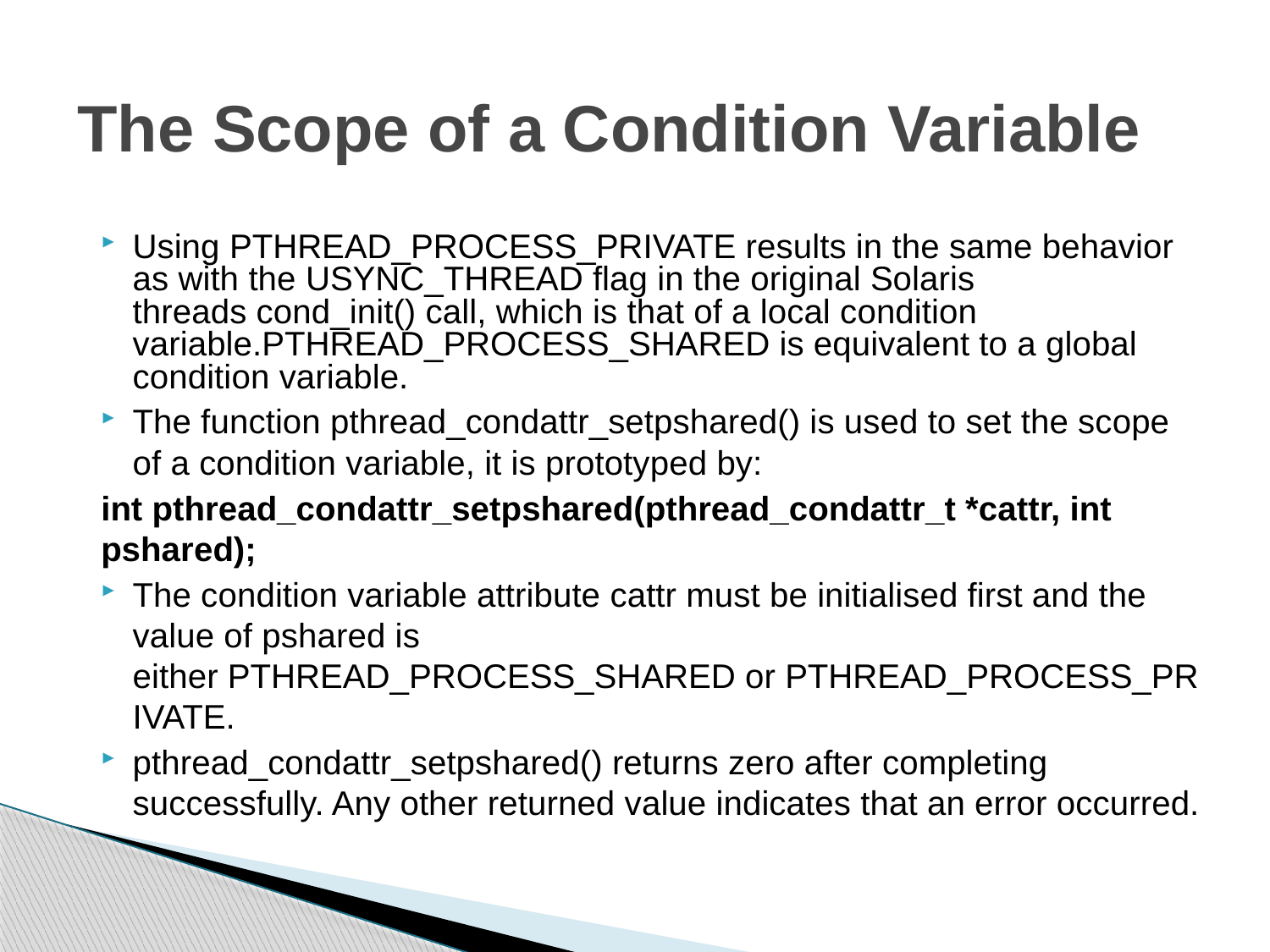

The Scope of a Condition Variable
Using PTHREAD_PROCESS_PRIVATE results in the same behavior as with the USYNC_THREAD flag in the original Solaris threads cond_init() call, which is that of a local condition variable.PTHREAD_PROCESS_SHARED is equivalent to a global condition variable.
The function pthread_condattr_setpshared() is used to set the scope of a condition variable, it is prototyped by:
int pthread_condattr_setpshared(pthread_condattr_t *cattr, int pshared);
The condition variable attribute cattr must be initialised first and the value of pshared is either PTHREAD_PROCESS_SHARED or PTHREAD_PROCESS_PRIVATE.
pthread_condattr_setpshared() returns zero after completing successfully. Any other returned value indicates that an error occurred.